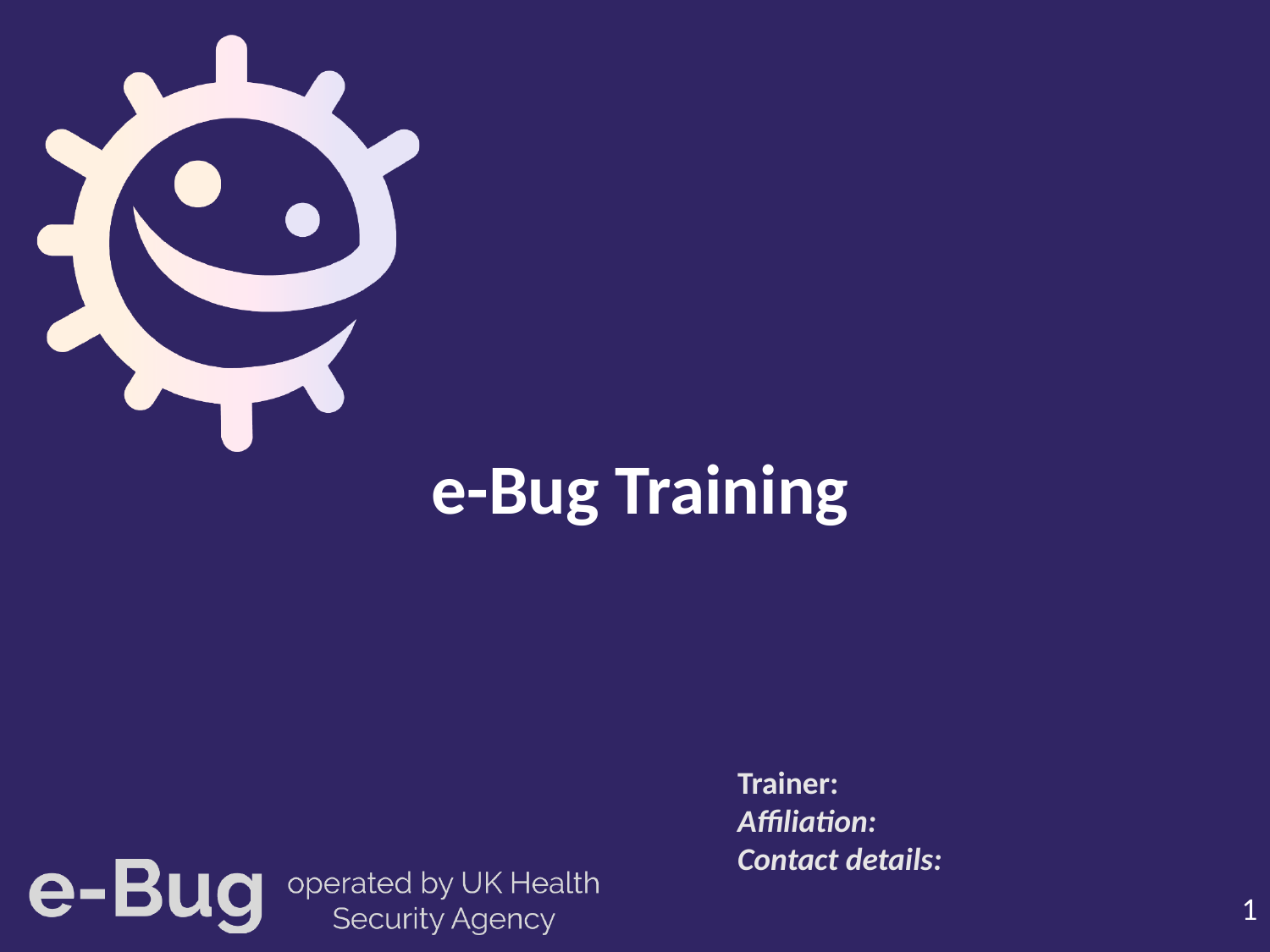

e-Bug Training

Trainer:
Affiliation:
Contact details:
1